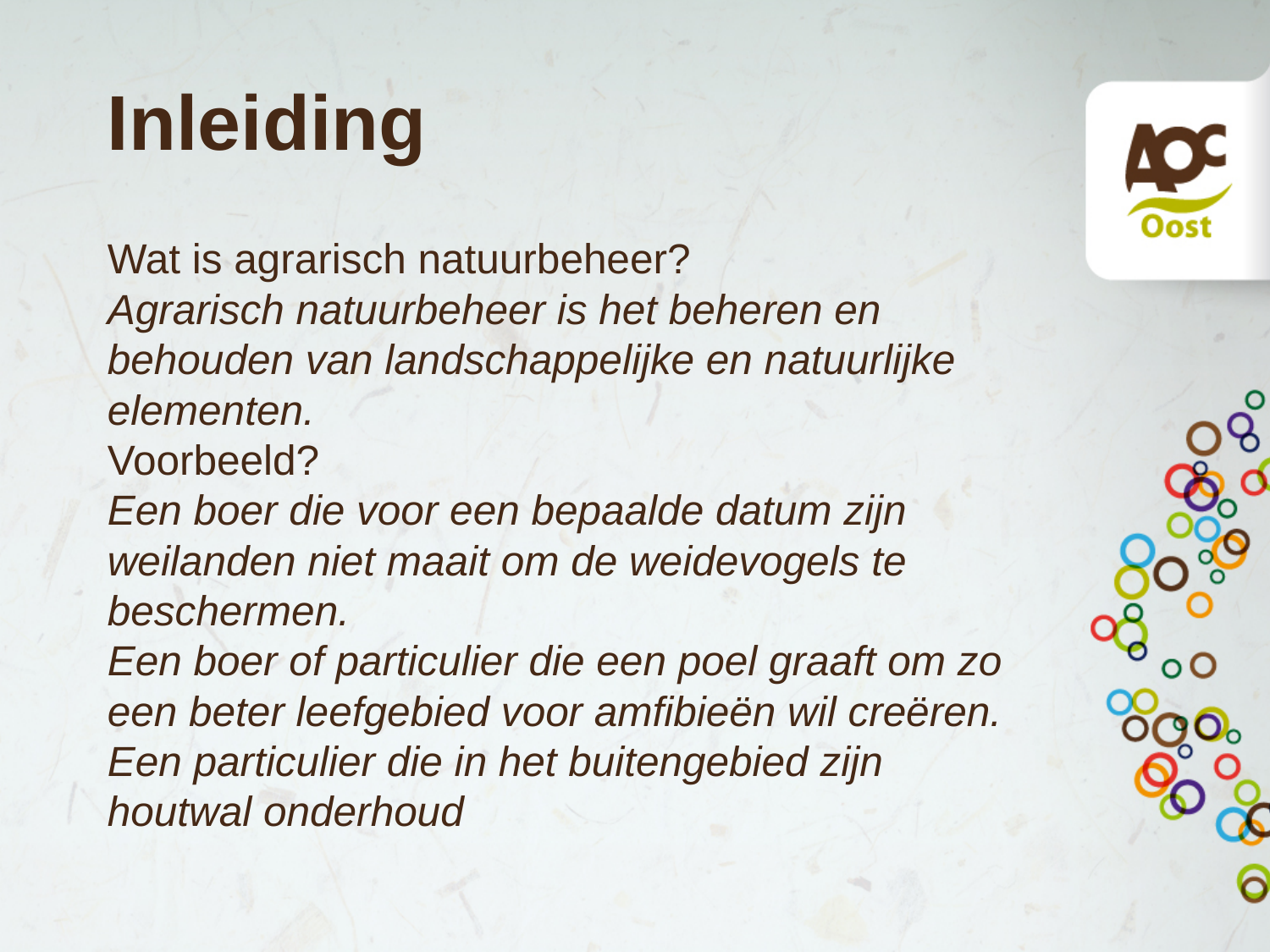

# Inleiding
Wat is agrarisch natuurbeheer?
Agrarisch natuurbeheer is het beheren en behouden van landschappelijke en natuurlijke elementen.
Voorbeeld?
Een boer die voor een bepaalde datum zijn weilanden niet maait om de weidevogels te beschermen.
Een boer of particulier die een poel graaft om zo een beter leefgebied voor amfibieën wil creëren.
Een particulier die in het buitengebied zijn houtwal onderhoud